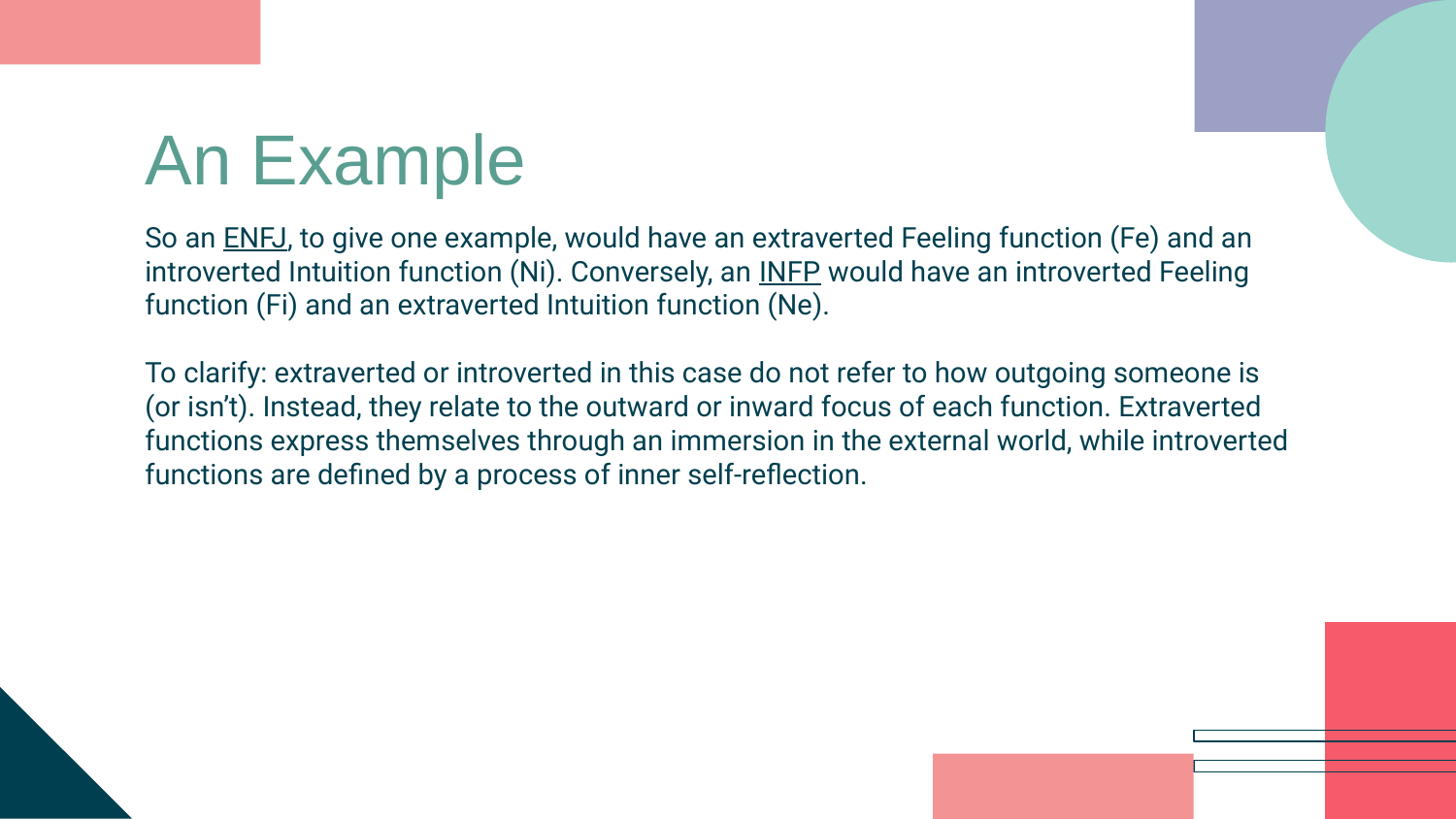

# An Example
So an ENFJ, to give one example, would have an extraverted Feeling function (Fe) and an introverted Intuition function (Ni). Conversely, an INFP would have an introverted Feeling function (Fi) and an extraverted Intuition function (Ne).

To clarify: extraverted or introverted in this case do not refer to how outgoing someone is (or isn’t). Instead, they relate to the outward or inward focus of each function. Extraverted functions express themselves through an immersion in the external world, while introverted functions are defined by a process of inner self-reflection.